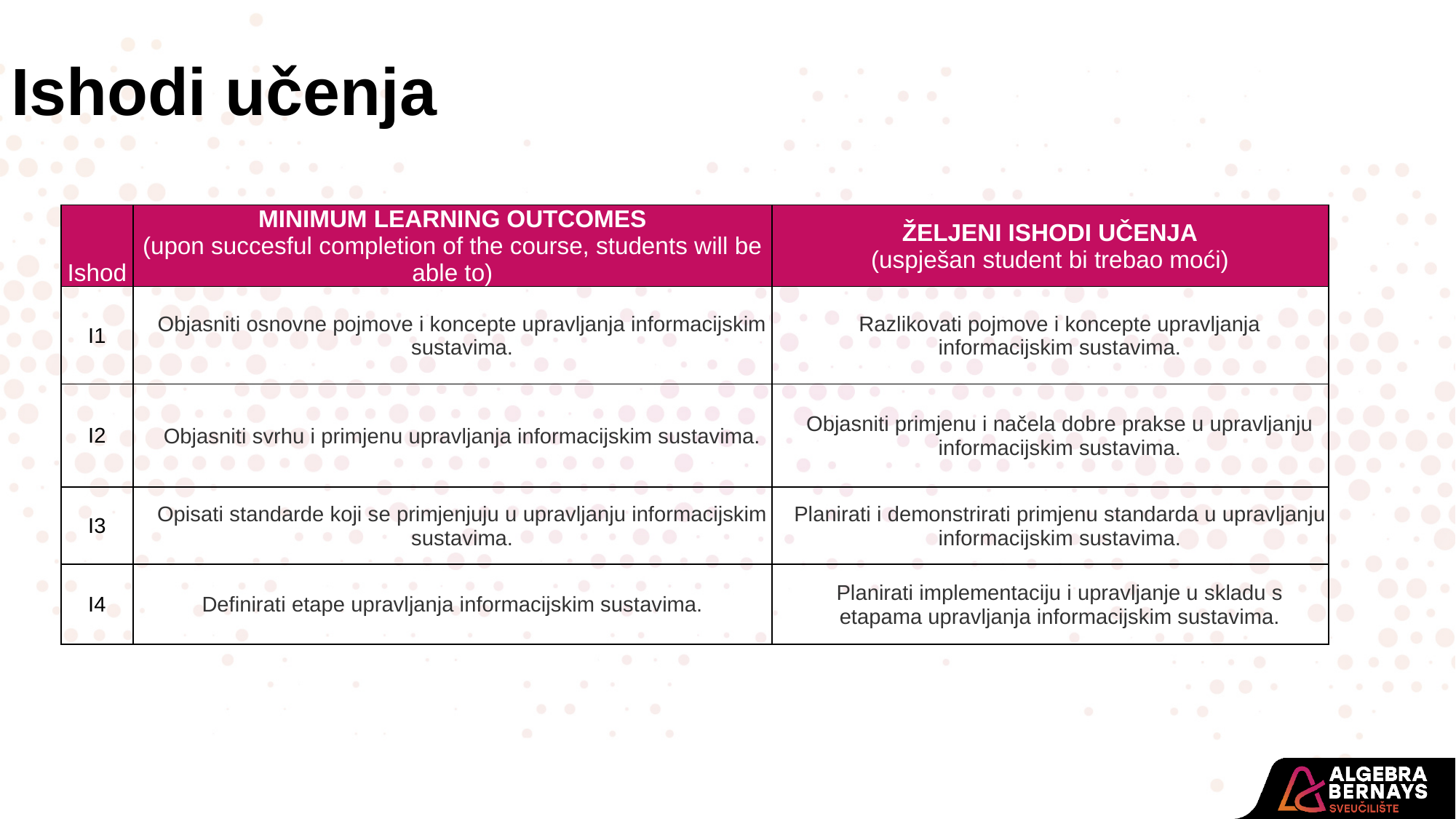

Ishodi učenja
| Ishod | MINIMUM LEARNING OUTCOMES (upon succesful completion of the course, students will be able to) | ŽELJENI ISHODI UČENJA (uspješan student bi trebao moći) |
| --- | --- | --- |
| I1 | Objasniti osnovne pojmove i koncepte upravljanja informacijskim sustavima. | Razlikovati pojmove i koncepte upravljanja informacijskim sustavima. |
| I2 | Objasniti svrhu i primjenu upravljanja informacijskim sustavima. | Objasniti primjenu i načela dobre prakse u upravljanju informacijskim sustavima. |
| I3 | Opisati standarde koji se primjenjuju u upravljanju informacijskim sustavima. | Planirati i demonstrirati primjenu standarda u upravljanju informacijskim sustavima. |
| I4 | Definirati etape upravljanja informacijskim sustavima. | Planirati implementaciju i upravljanje u skladu s etapama upravljanja informacijskim sustavima. |